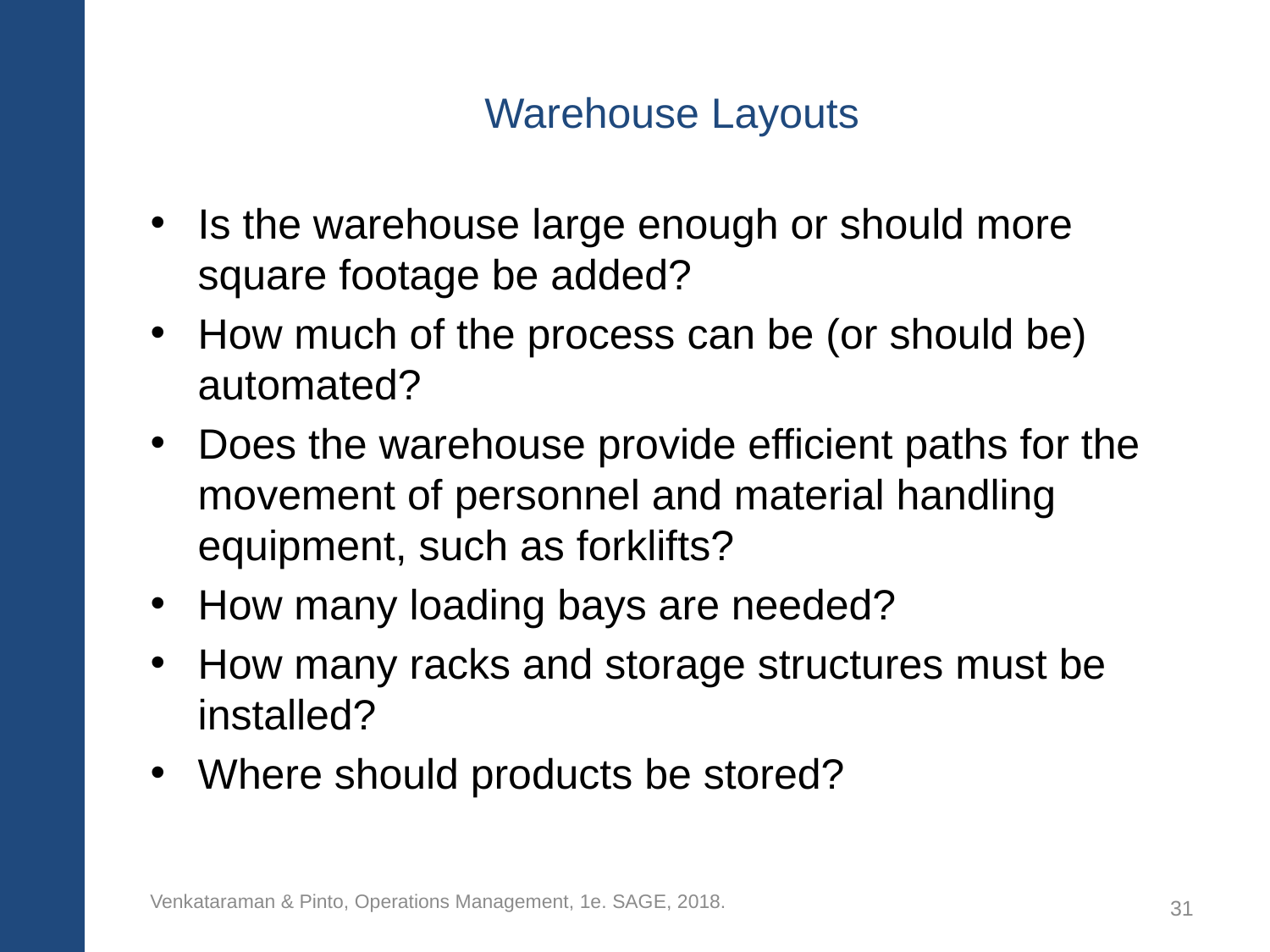

# Warehouse Layouts
Is the warehouse large enough or should more square footage be added?
How much of the process can be (or should be) automated?
Does the warehouse provide efficient paths for the movement of personnel and material handling equipment, such as forklifts?
How many loading bays are needed?
How many racks and storage structures must be installed?
Where should products be stored?
Venkataraman & Pinto, Operations Management, 1e. SAGE, 2018.
31